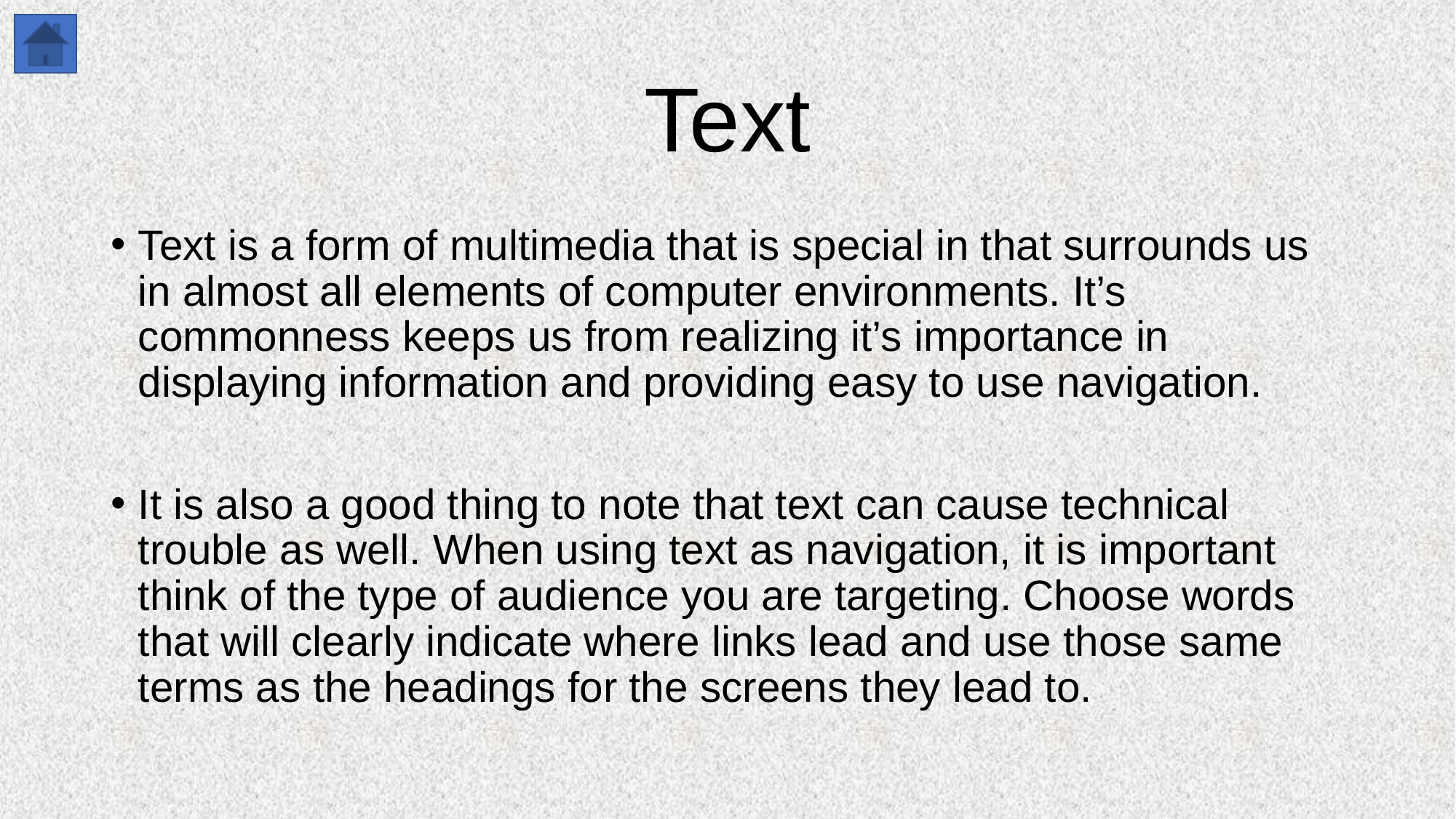

# Text
Text is a form of multimedia that is special in that surrounds us in almost all elements of computer environments. It’s commonness keeps us from realizing it’s importance in displaying information and providing easy to use navigation.

It is also a good thing to note that text can cause technical trouble as well. When using text as navigation, it is important think of the type of audience you are targeting. Choose words that will clearly indicate where links lead and use those same terms as the headings for the screens they lead to.